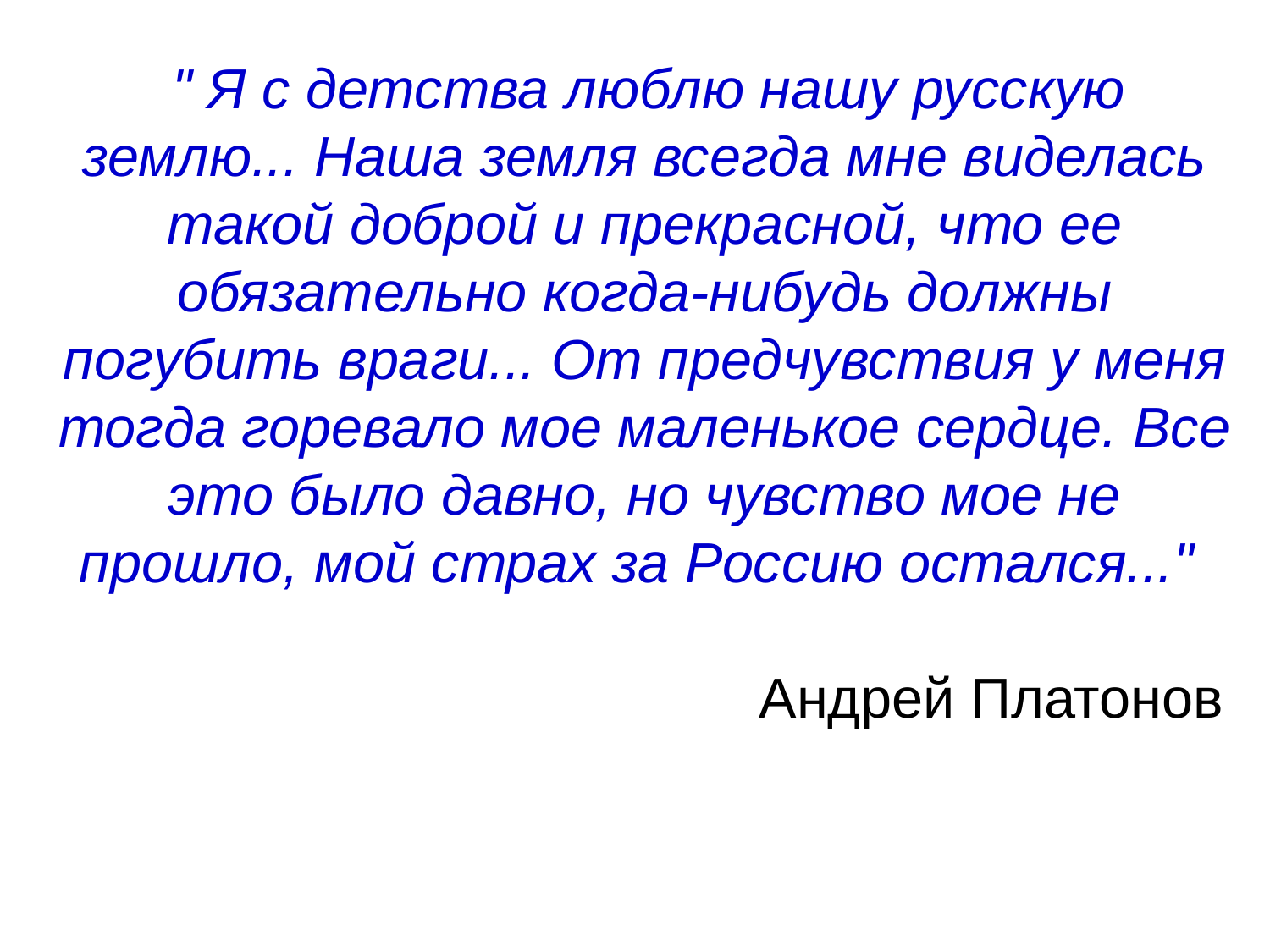

" Я с детства люблю нашу русскую землю... Наша земля всегда мне виделась такой доброй и прекрасной, что ее обязательно когда-нибудь должны погубить враги... От предчувствия у меня тогда горевало мое маленькое сердце. Все это было давно, но чувство мое не прошло, мой страх за Россию остался..."
                                                                                                                     Андрей Платонов